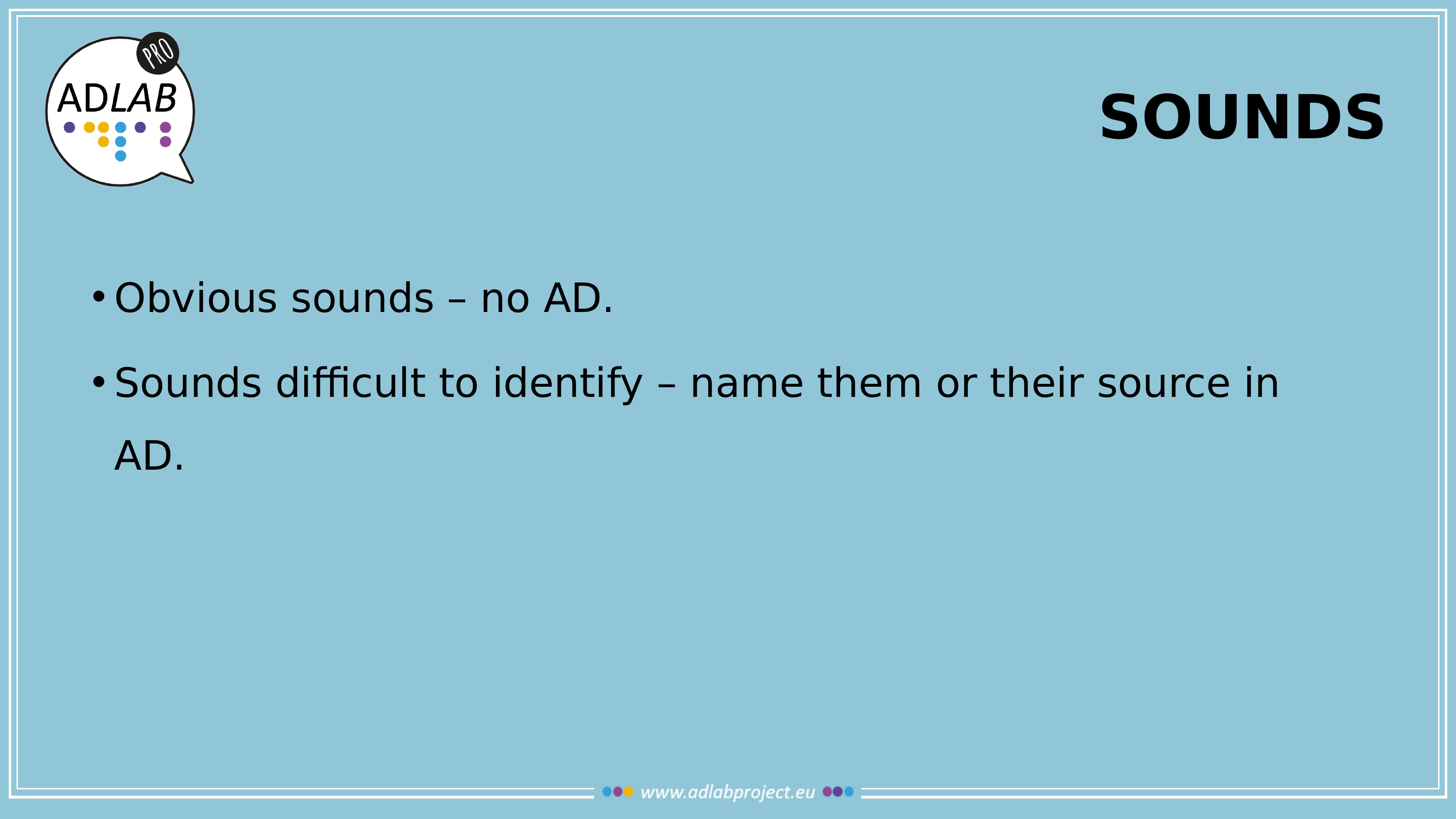

# sounds
Obvious sounds – no AD.
Sounds difficult to identify – name them or their source in AD.